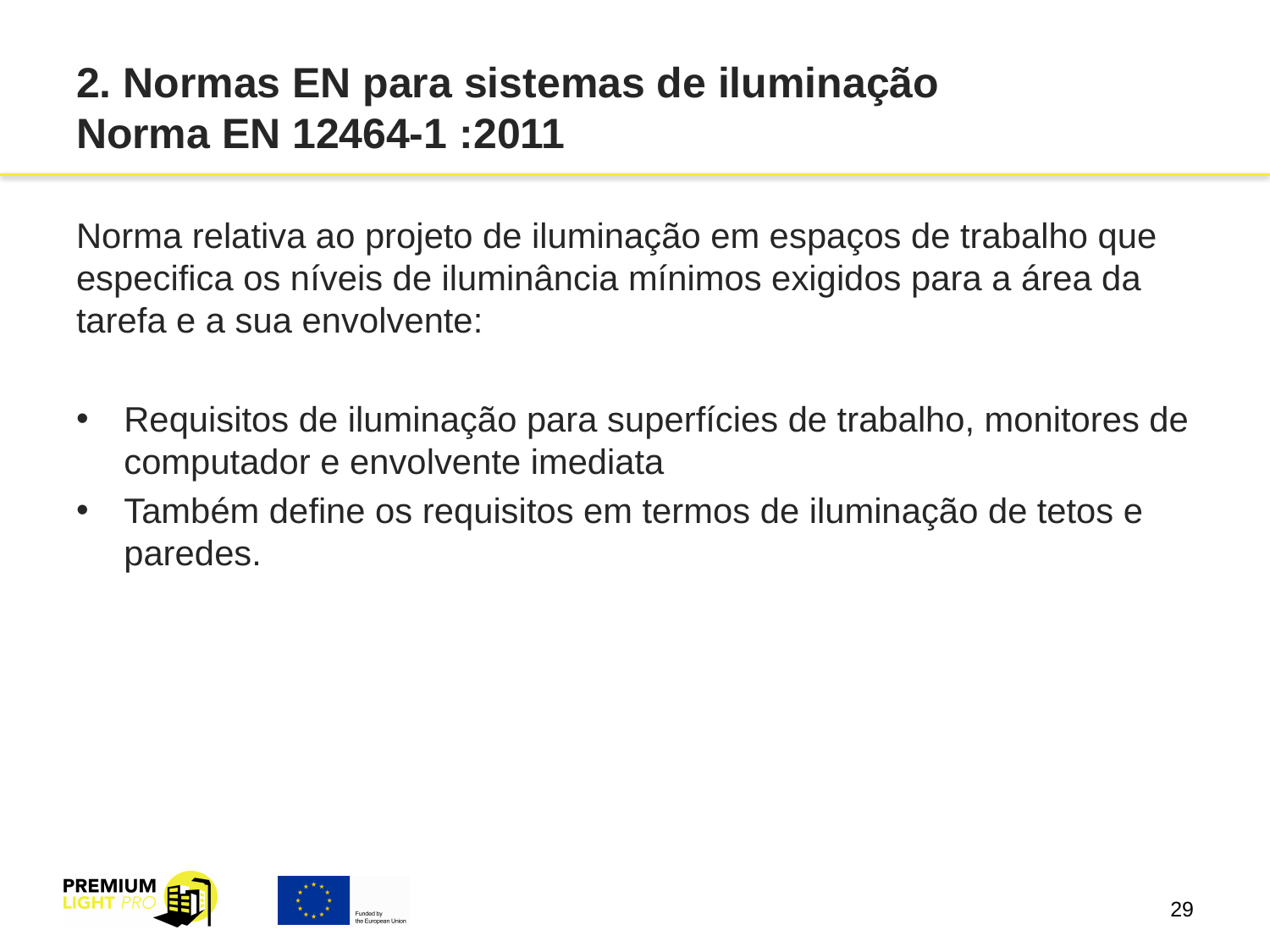

# 2. Normas EN para sistemas de iluminação Norma EN 12464-1 :2011
Norma relativa ao projeto de iluminação em espaços de trabalho que especifica os níveis de iluminância mínimos exigidos para a área da tarefa e a sua envolvente:

Requisitos de iluminação para superfícies de trabalho, monitores de computador e envolvente imediata
Também define os requisitos em termos de iluminação de tetos e paredes.